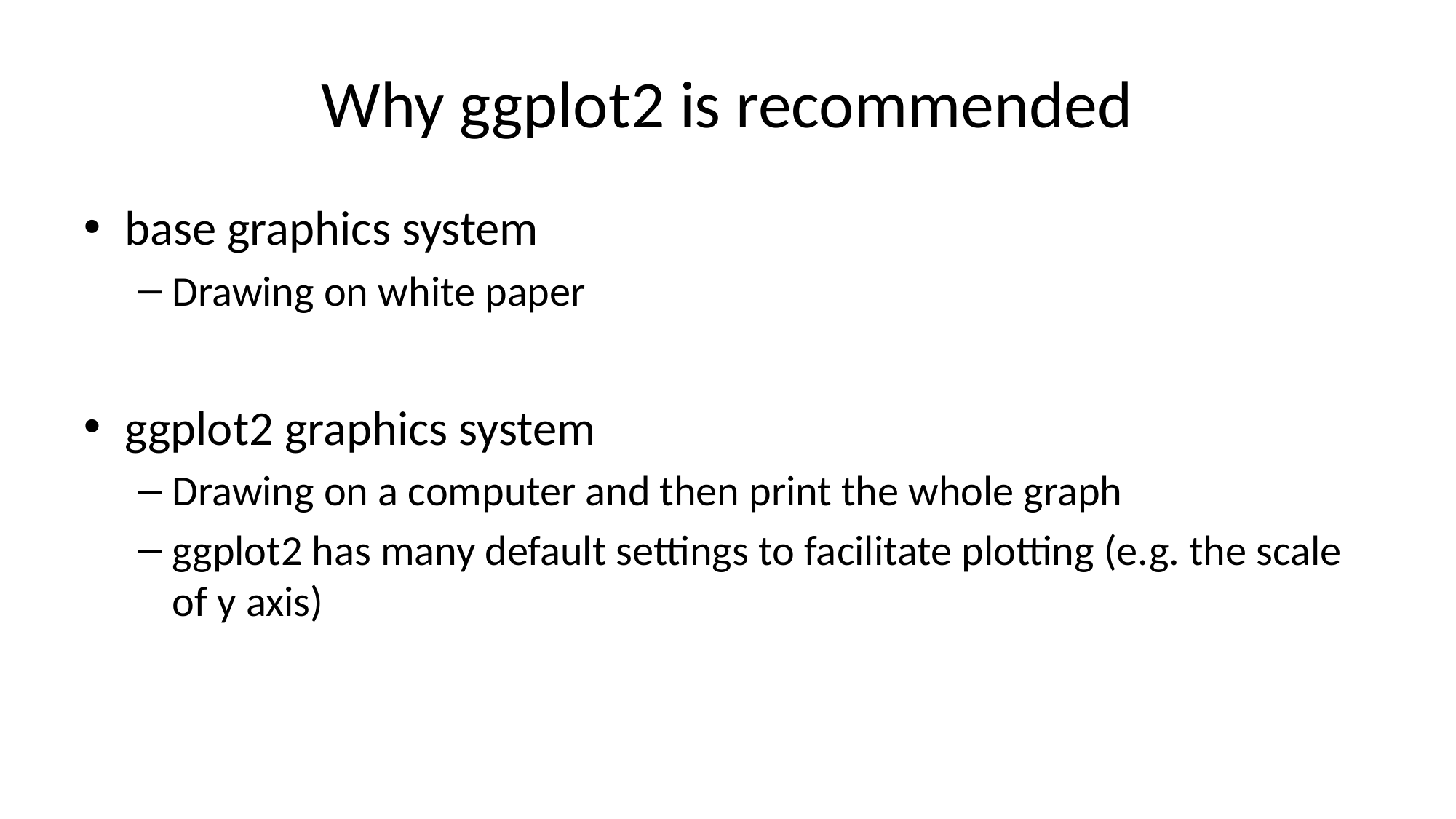

# Why ggplot2 is recommended
base graphics system
Drawing on white paper

ggplot2 graphics system
Drawing on a computer and then print the whole graph
ggplot2 has many default settings to facilitate plotting (e.g. the scale of y axis)